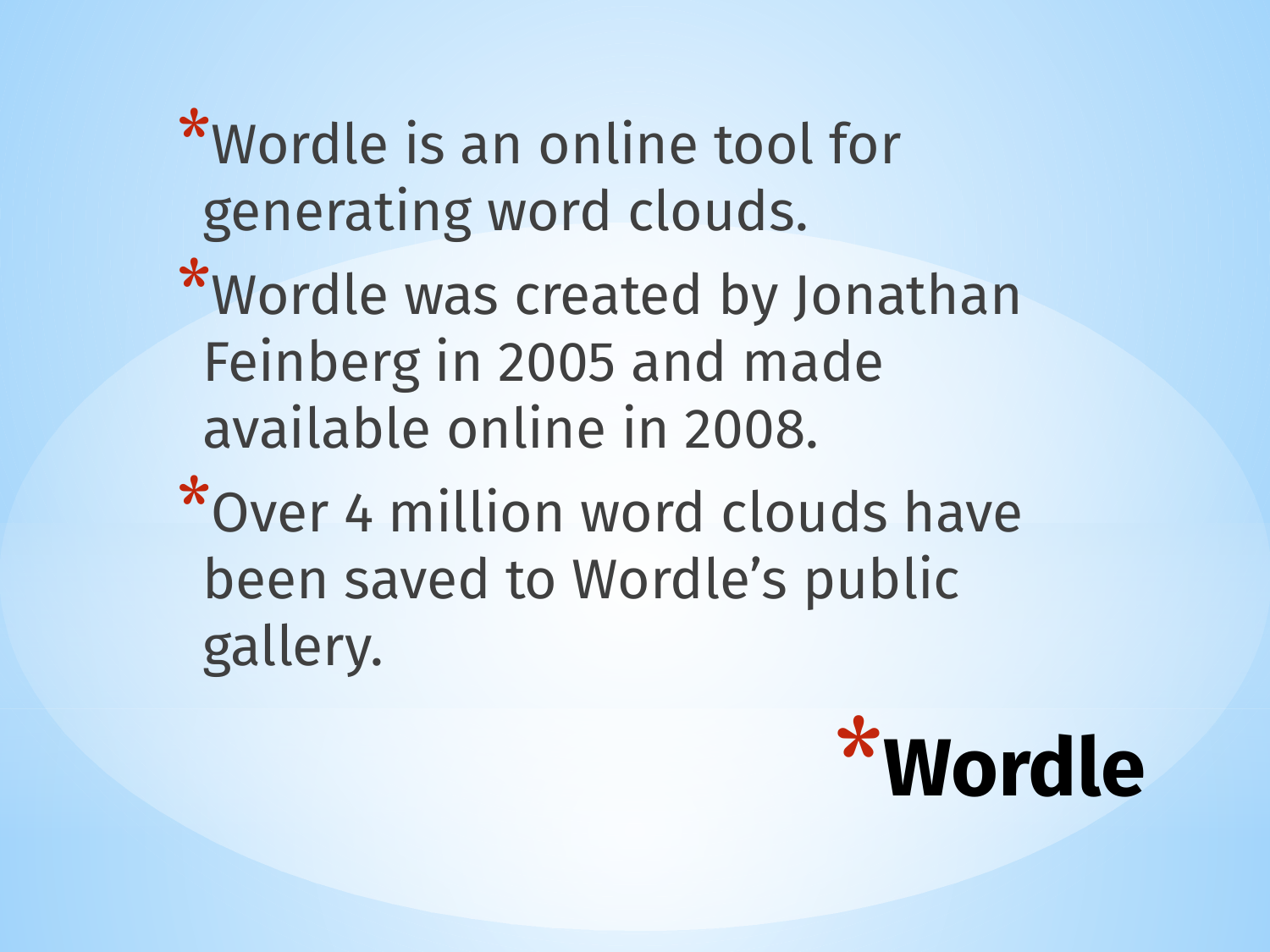

Wordle is an online tool for generating word clouds.
Wordle was created by Jonathan Feinberg in 2005 and made available online in 2008.
Over 4 million word clouds have been saved to Wordle’s public gallery.

# Wordle